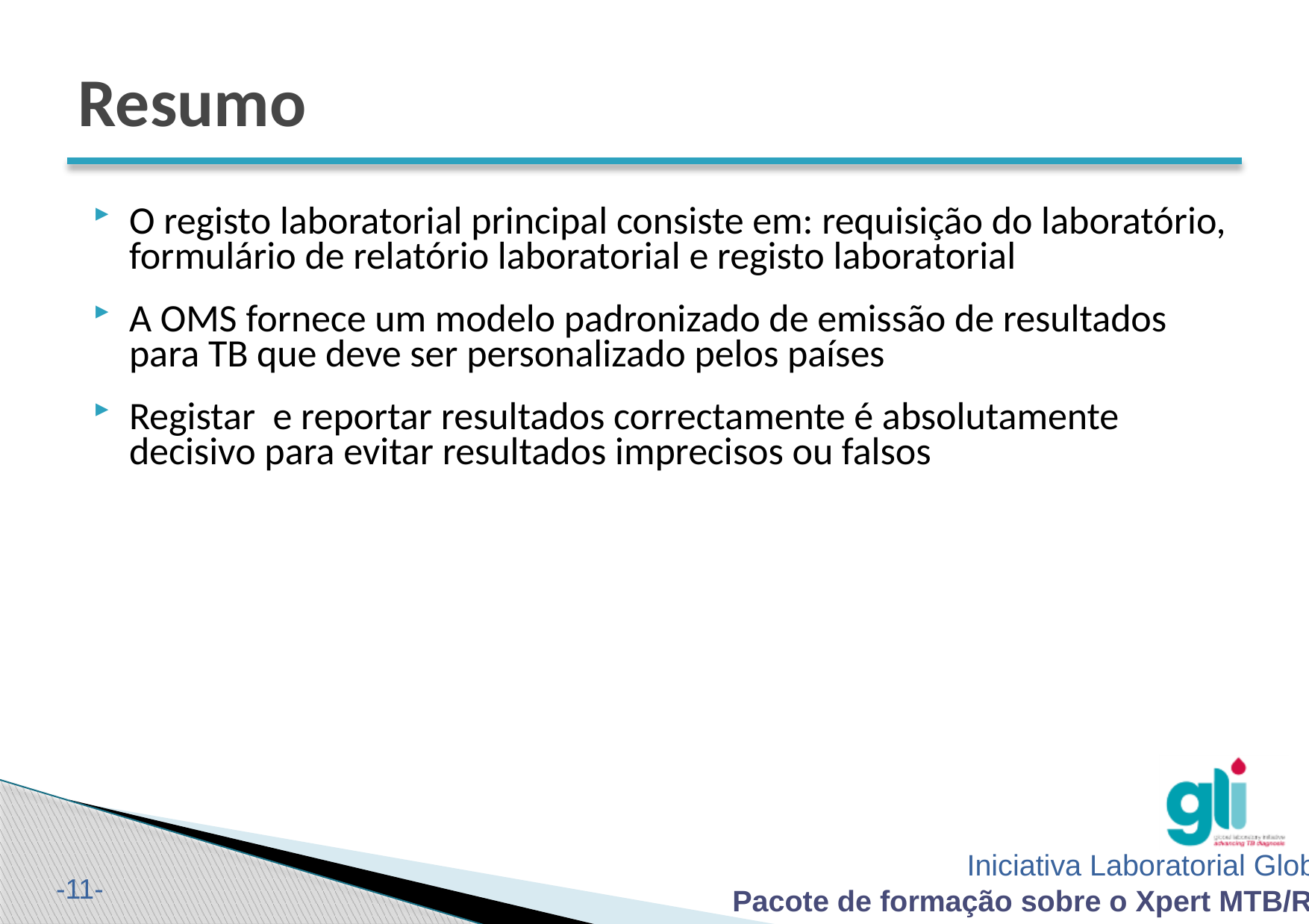

# Resumo
O registo laboratorial principal consiste em: requisição do laboratório, formulário de relatório laboratorial e registo laboratorial
A OMS fornece um modelo padronizado de emissão de resultados para TB que deve ser personalizado pelos países
Registar  e reportar resultados correctamente é absolutamente decisivo para evitar resultados imprecisos ou falsos